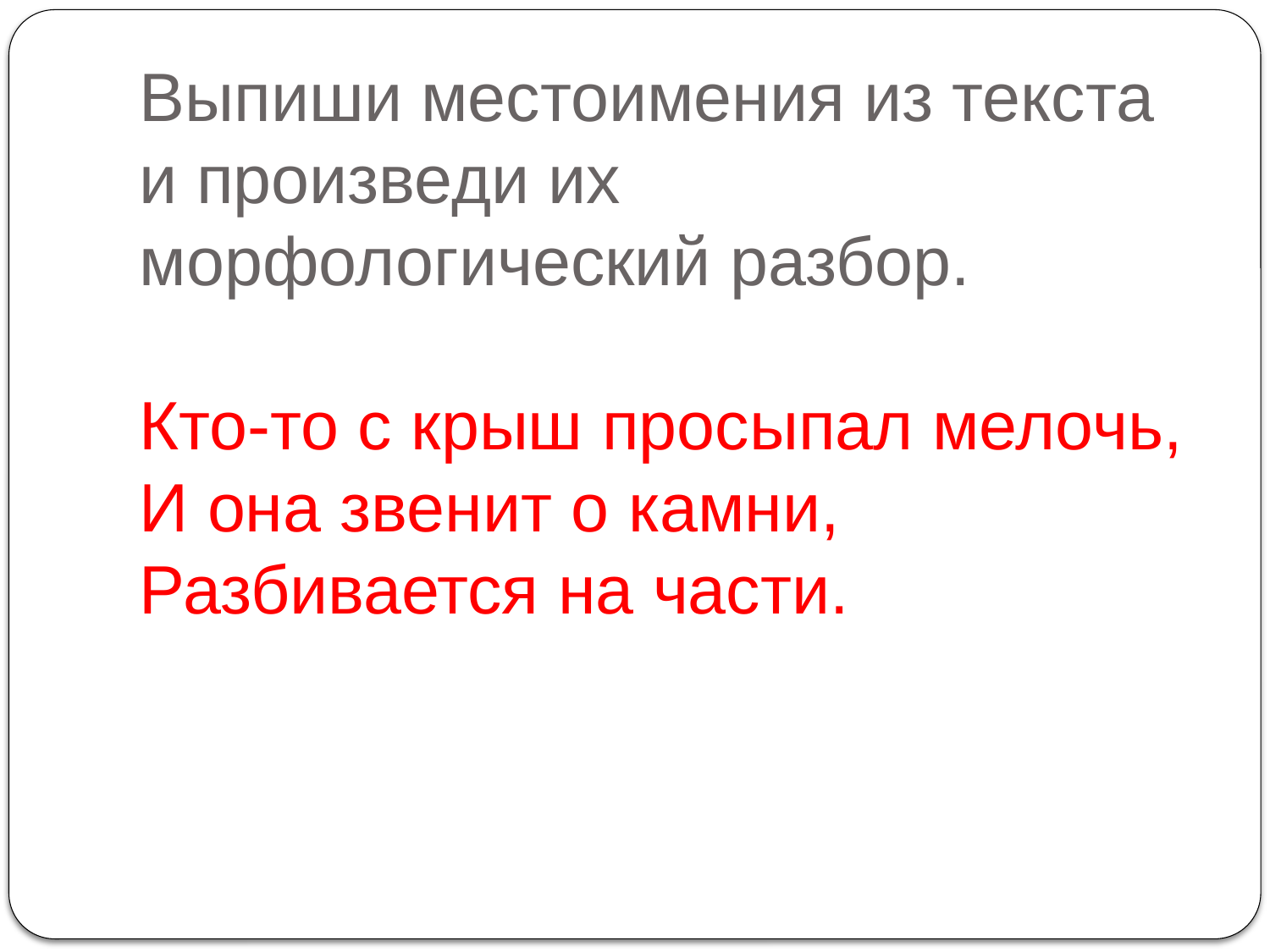

# Выпиши местоимения из текста и произведи их морфологический разбор. Кто-то с крыш просыпал мелочь, И она звенит о камни, Разбивается на части.